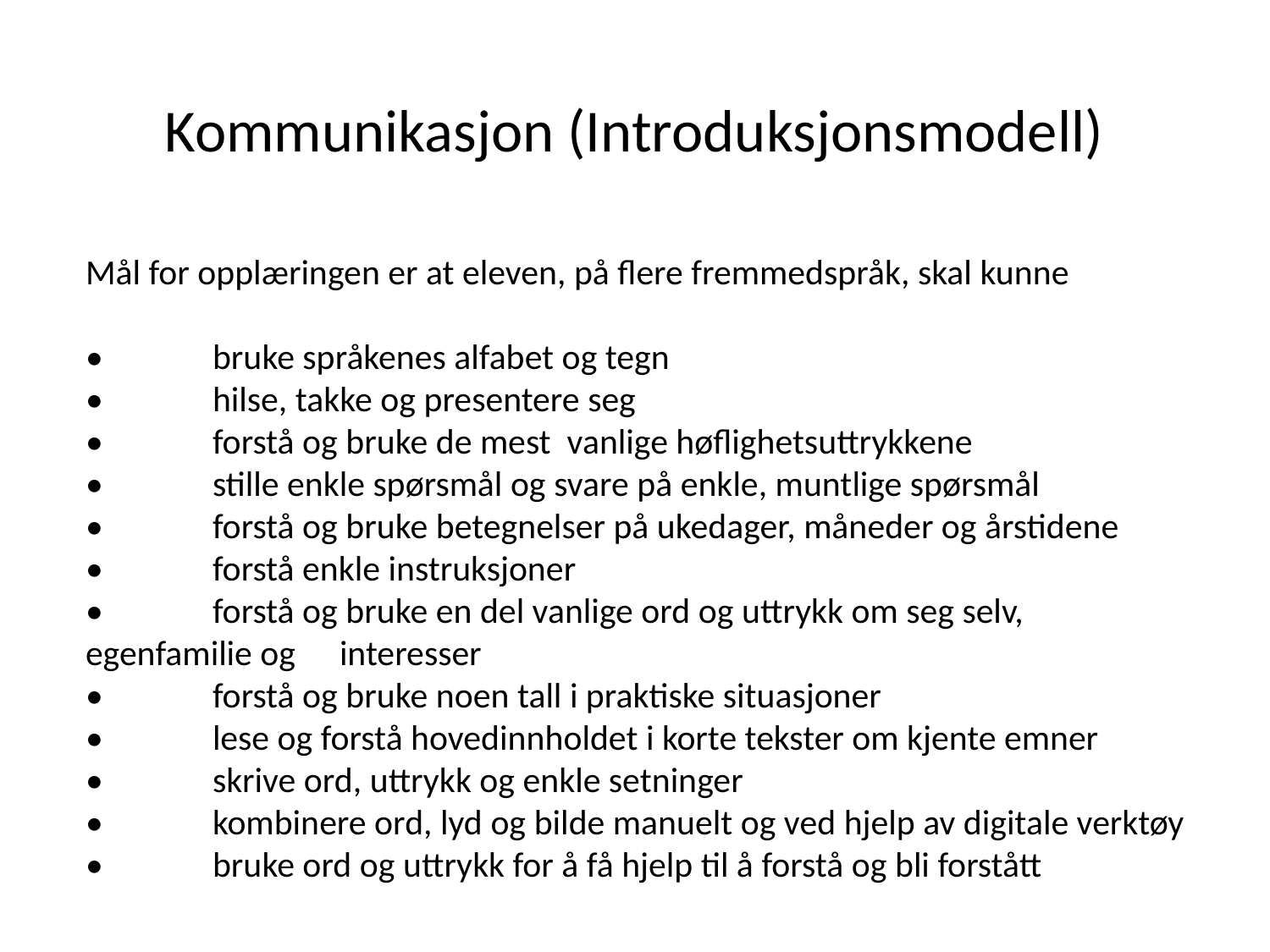

# Kommunikasjon (Introduksjonsmodell)
Mål for opplæringen er at eleven, på flere fremmedspråk, skal kunne

•	bruke språkenes alfabet og tegn
•	hilse, takke og presentere seg
•	forstå og bruke de mest  vanlige høflighetsuttrykkene
•	stille enkle spørsmål og svare på enkle, muntlige spørsmål
•	forstå og bruke betegnelser på ukedager, måneder og årstidene
•	forstå enkle instruksjoner
•	forstå og bruke en del vanlige ord og uttrykk om seg selv, egenfamilie og  	interesser
•	forstå og bruke noen tall i praktiske situasjoner
•	lese og forstå hovedinnholdet i korte tekster om kjente emner
•	skrive ord, uttrykk og enkle setninger
•	kombinere ord, lyd og bilde manuelt og ved hjelp av digitale verktøy
•	bruke ord og uttrykk for å få hjelp til å forstå og bli forstått